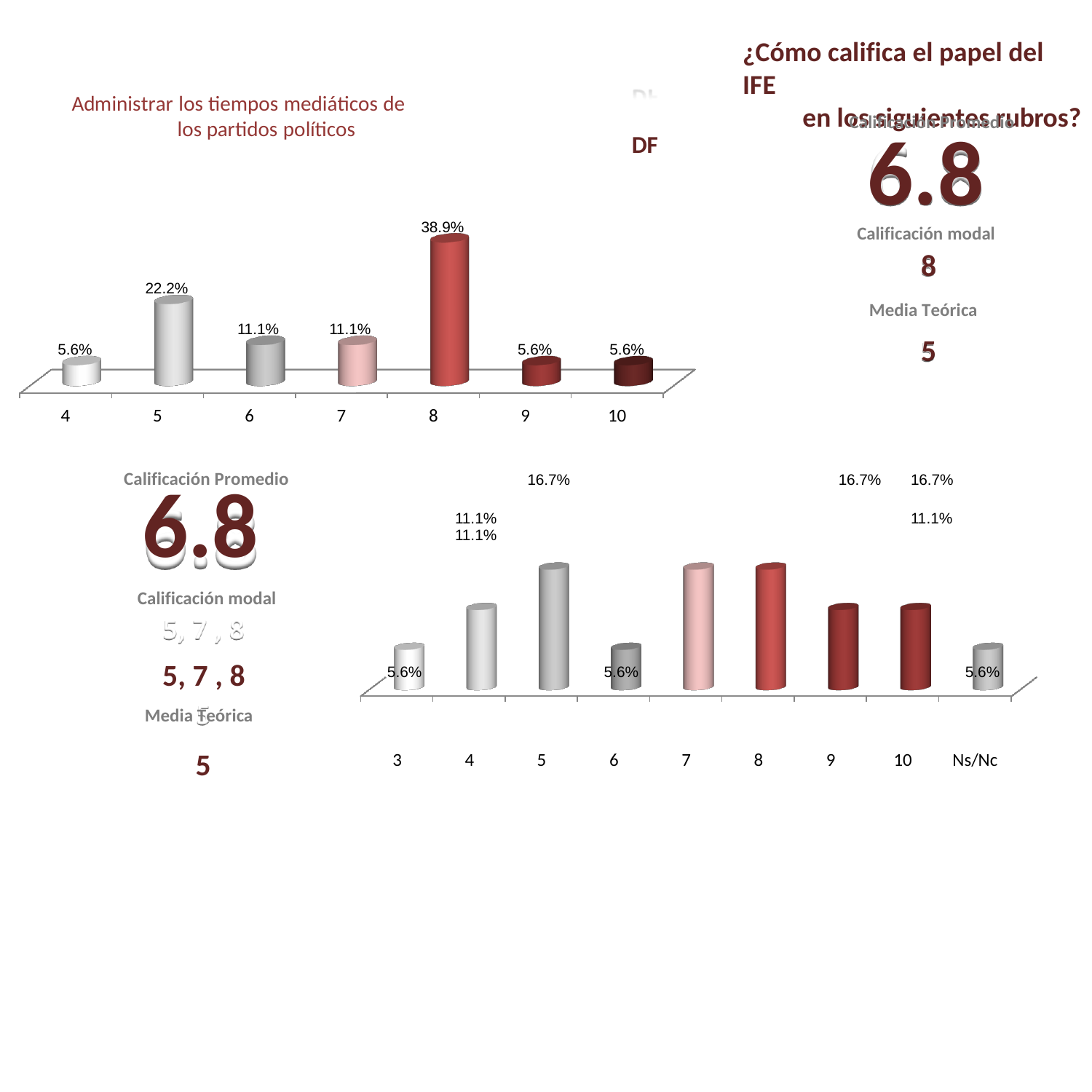

¿Cómo califica el papel del IFE
en los siguientes rubros?
DF

Administrar los tiempos mediáticos de los partidos políticos

Calificación Promedio
6.8
Calificación modal
8

Media Teórica

38.9%

22.2%
11.1%
11.1%

5
5.6%
5.6%
5.6%

4
5
6
7
8
9
10

| Calificación Promedio 6.8 | 16.7% 16.7% 16.7% 11.1% 11.1% 11.1% |  |  |  |  |  |  |  |  |
| --- | --- | --- | --- | --- | --- | --- | --- | --- | --- |
| Calificación modal |  |  |  |  |  |  |  |  |  |
| 5, 7 , 8 | 5.6% |  |  | 5.6% |  |  |  |  | 5.6% |
| Media Teórica |  |  |  |  |  |  |  |  |  |
| 5 | 3 | 4 | 5 | 6 | 7 | 8 | 9 | 10 | Ns/Nc |